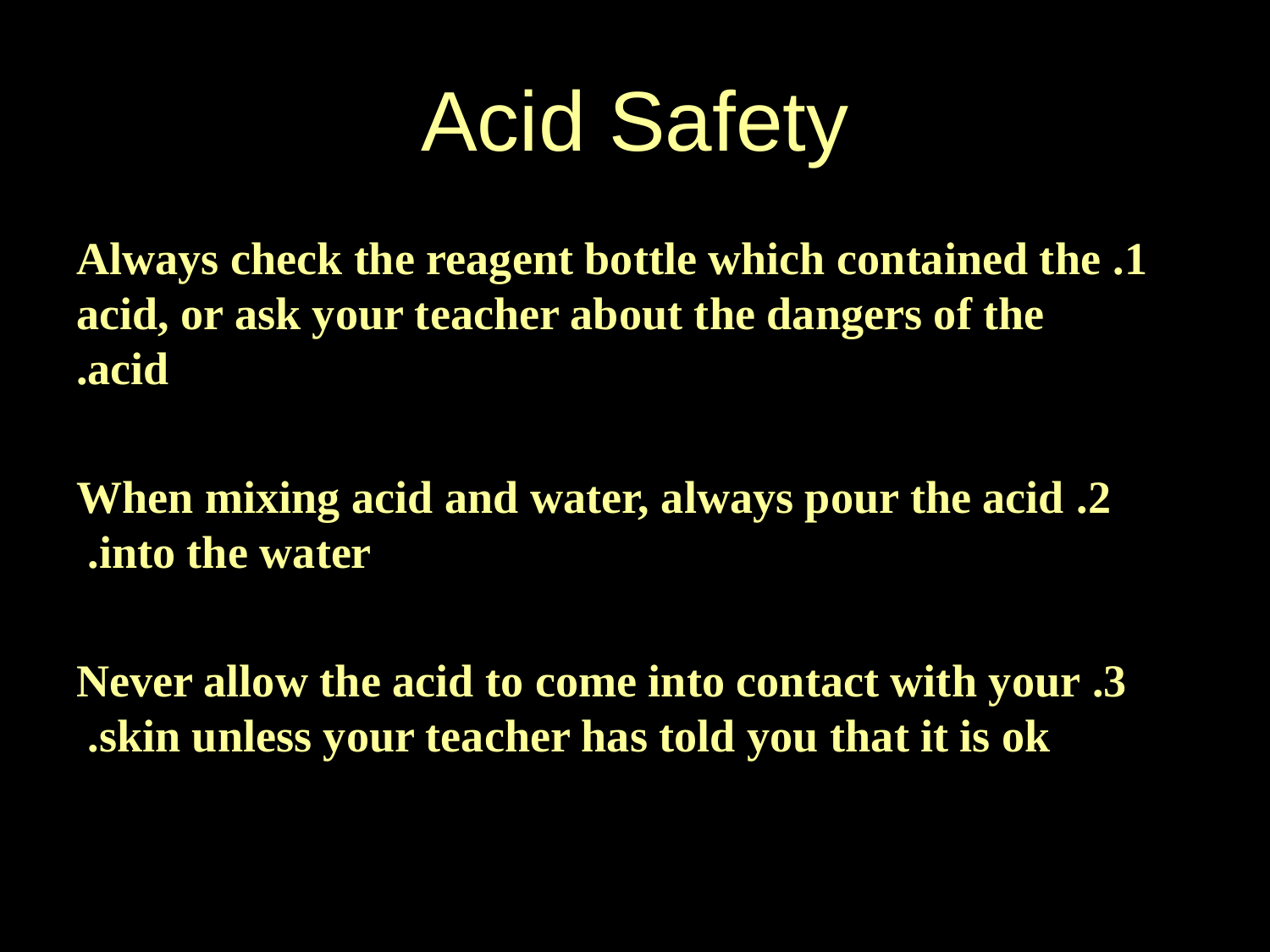

# Acid Safety
1. Always check the reagent bottle which contained the acid, or ask your teacher about the dangers of the acid.

2. When mixing acid and water, always pour the acid into the water.

3. Never allow the acid to come into contact with your skin unless your teacher has told you that it is ok.